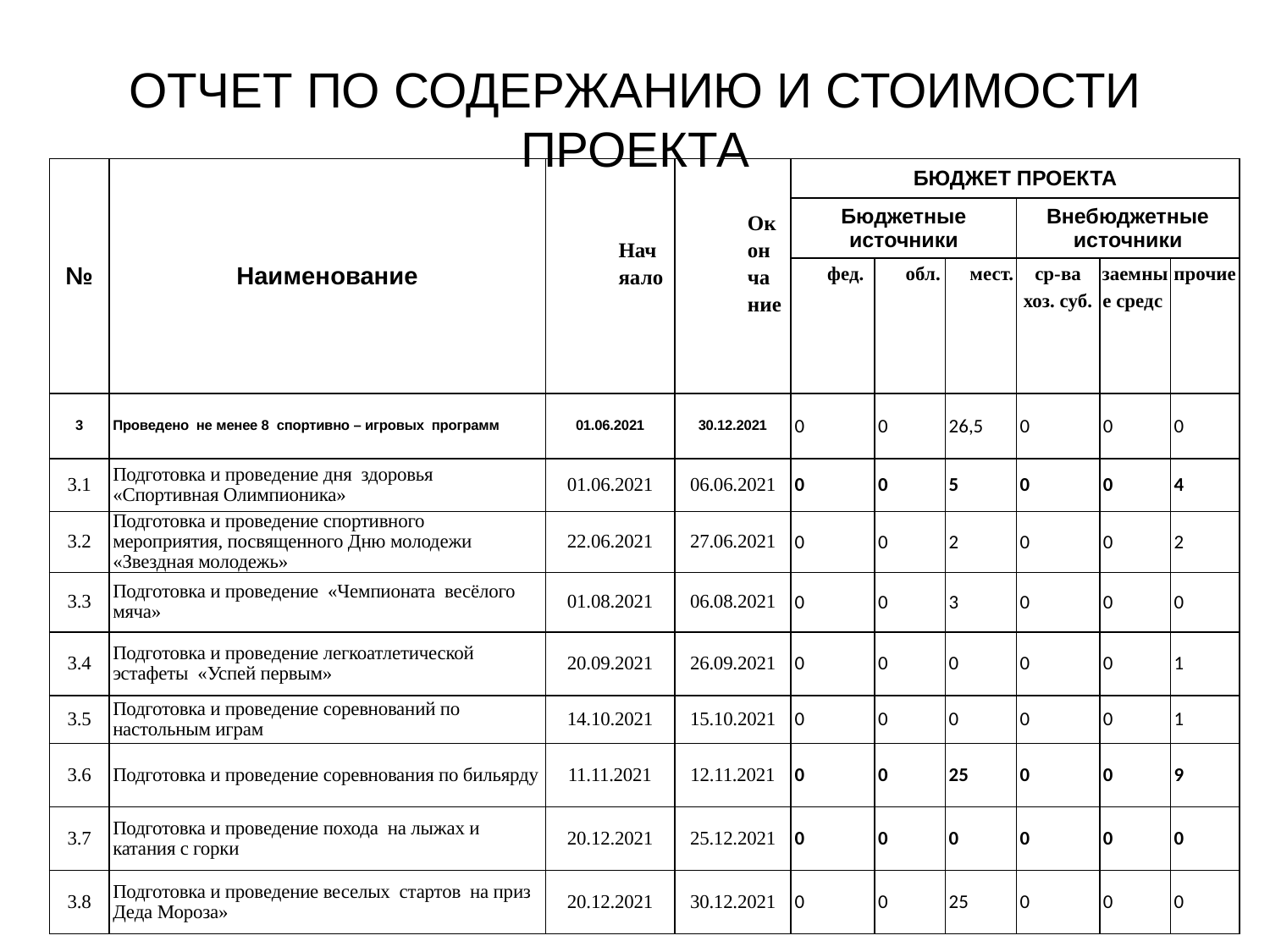

# ОТЧЕТ ПО СОДЕРЖАНИЮ И СТОИМОСТИ ПРОЕКТА
| № | Наименование | Начяало | Окончание | БЮДЖЕТ ПРОЕКТА |  |  |  |  |  |
| --- | --- | --- | --- | --- | --- | --- | --- | --- | --- |
|  |  |  |  | Бюджетные источники |  |  | Внебюджетные источники |  |  |
|  |  |  |  | фед. | обл. | мест. | ср-ва хоз. суб. | заемные средс | прочие |
| 3 | Проведено не менее 8 спортивно – игровых программ | 01.06.2021 | 30.12.2021 | 0 | 0 | 26,5 | 0 | 0 | 0 |
| 3.1 | Подготовка и проведение дня здоровья «Спортивная Олимпионика» | 01.06.2021 | 06.06.2021 | 0 | 0 | 5 | 0 | 0 | 4 |
| 3.2 | Подготовка и проведение спортивного мероприятия, посвященного Дню молодежи «Звездная молодежь» | 22.06.2021 | 27.06.2021 | 0 | 0 | 2 | 0 | 0 | 2 |
| 3.3 | Подготовка и проведение «Чемпионата весёлого мяча» | 01.08.2021 | 06.08.2021 | 0 | 0 | 3 | 0 | 0 | 0 |
| 3.4 | Подготовка и проведение легкоатлетической эстафеты «Успей первым» | 20.09.2021 | 26.09.2021 | 0 | 0 | 0 | 0 | 0 | 1 |
| 3.5 | Подготовка и проведение соревнований по настольным играм | 14.10.2021 | 15.10.2021 | 0 | 0 | 0 | 0 | 0 | 1 |
| 3.6 | Подготовка и проведение соревнования по бильярду | 11.11.2021 | 12.11.2021 | 0 | 0 | 25 | 0 | 0 | 9 |
| 3.7 | Подготовка и проведение похода на лыжах и катания с горки | 20.12.2021 | 25.12.2021 | 0 | 0 | 0 | 0 | 0 | 0 |
| 3.8 | Подготовка и проведение веселых стартов на приз Деда Мороза» | 20.12.2021 | 30.12.2021 | 0 | 0 | 25 | 0 | 0 | 0 |